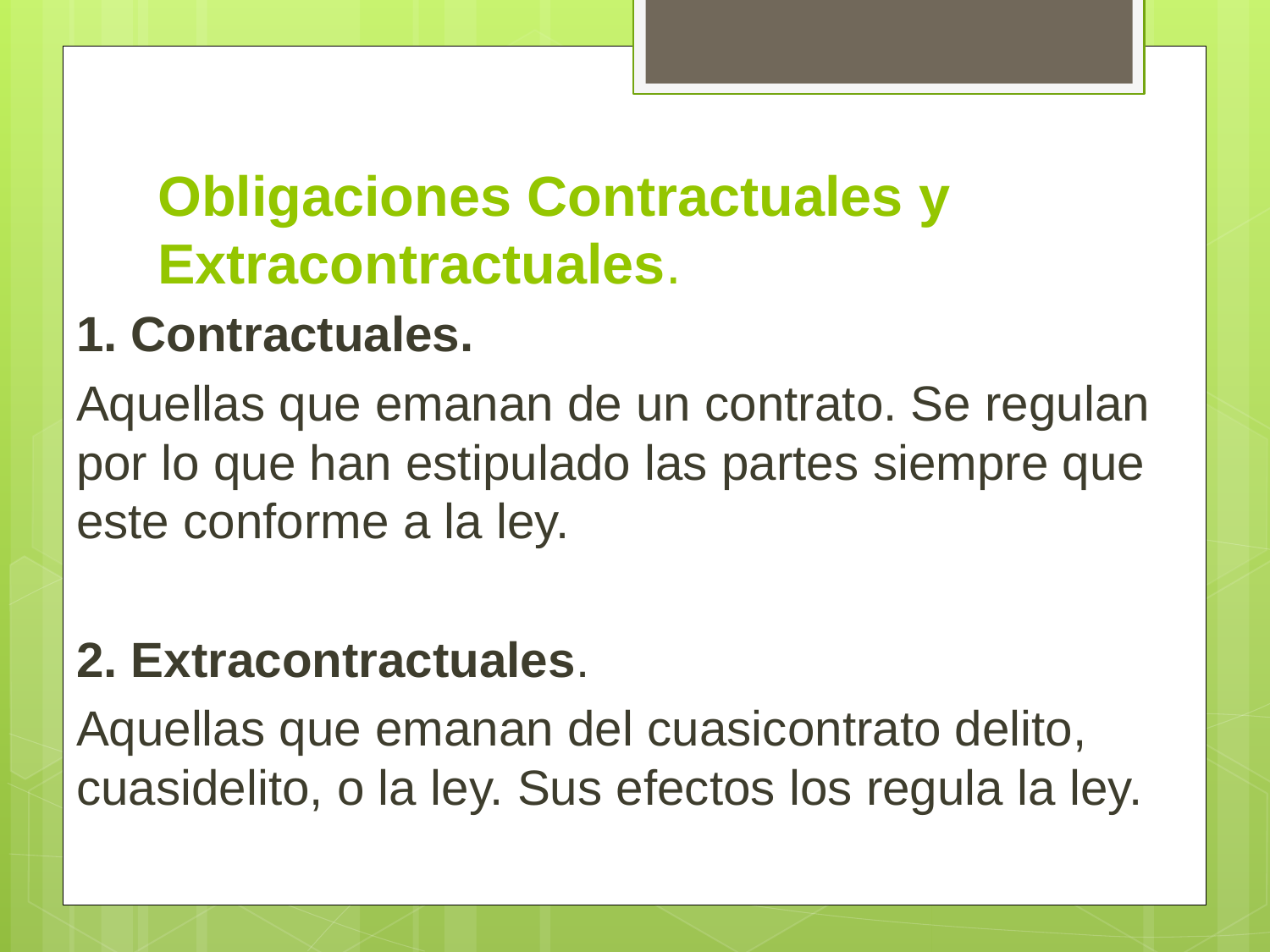

# Obligaciones Contractuales y Extracontractuales.
1. Contractuales.
Aquellas que emanan de un contrato. Se regulan por lo que han estipulado las partes siempre que este conforme a la ley.

2. Extracontractuales.
Aquellas que emanan del cuasicontrato delito, cuasidelito, o la ley. Sus efectos los regula la ley.